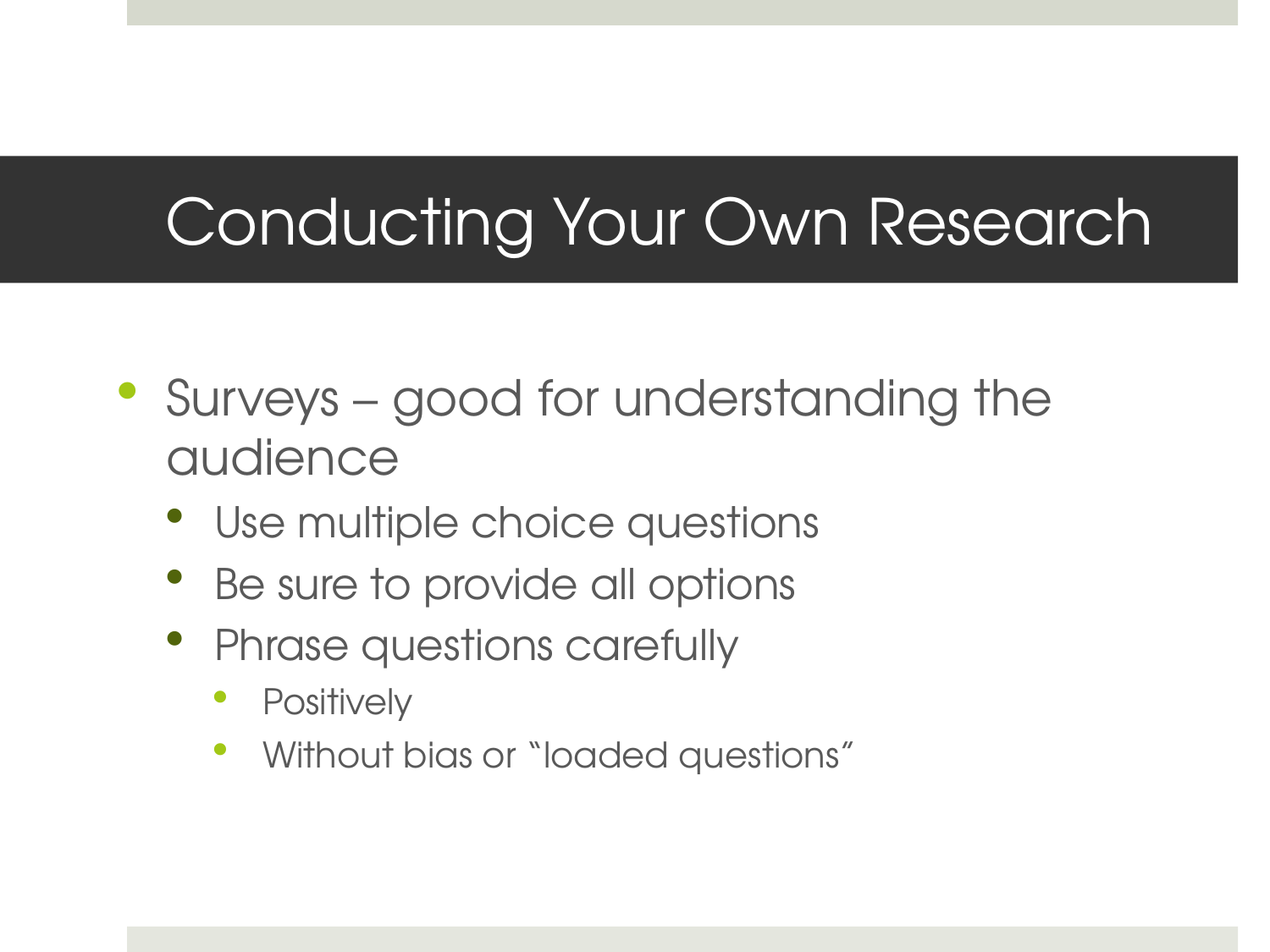

# Conducting Your Own Research
Surveys – good for understanding the audience
Use multiple choice questions
Be sure to provide all options
Phrase questions carefully
Positively
Without bias or “loaded questions”